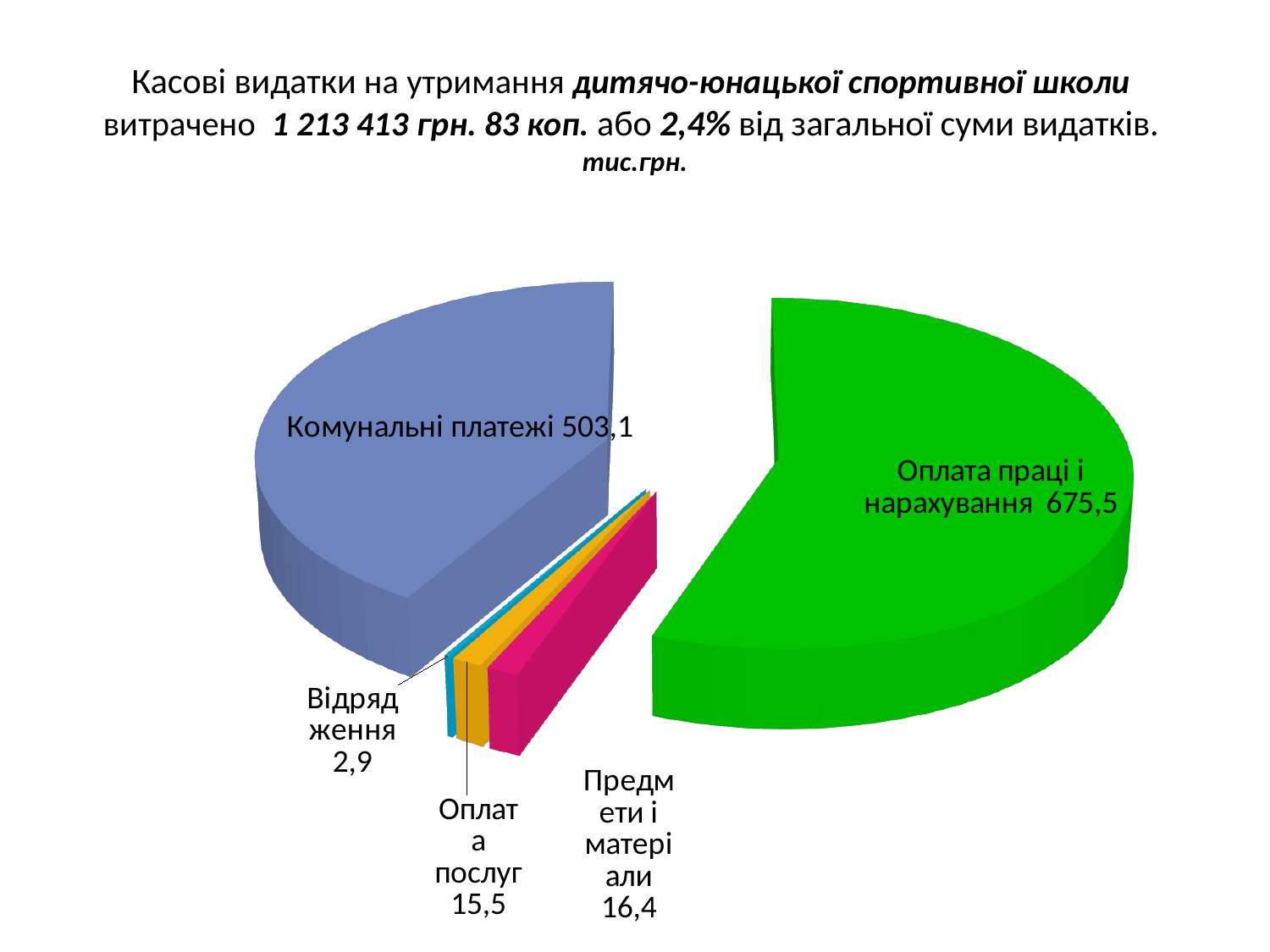

# Касові видатки на утримання дитячо-юнацької спортивної школи  витрачено  1 213 413 грн. 83 коп. або 2,4% від загальної суми видатків. тис.грн.

[unsupported chart]